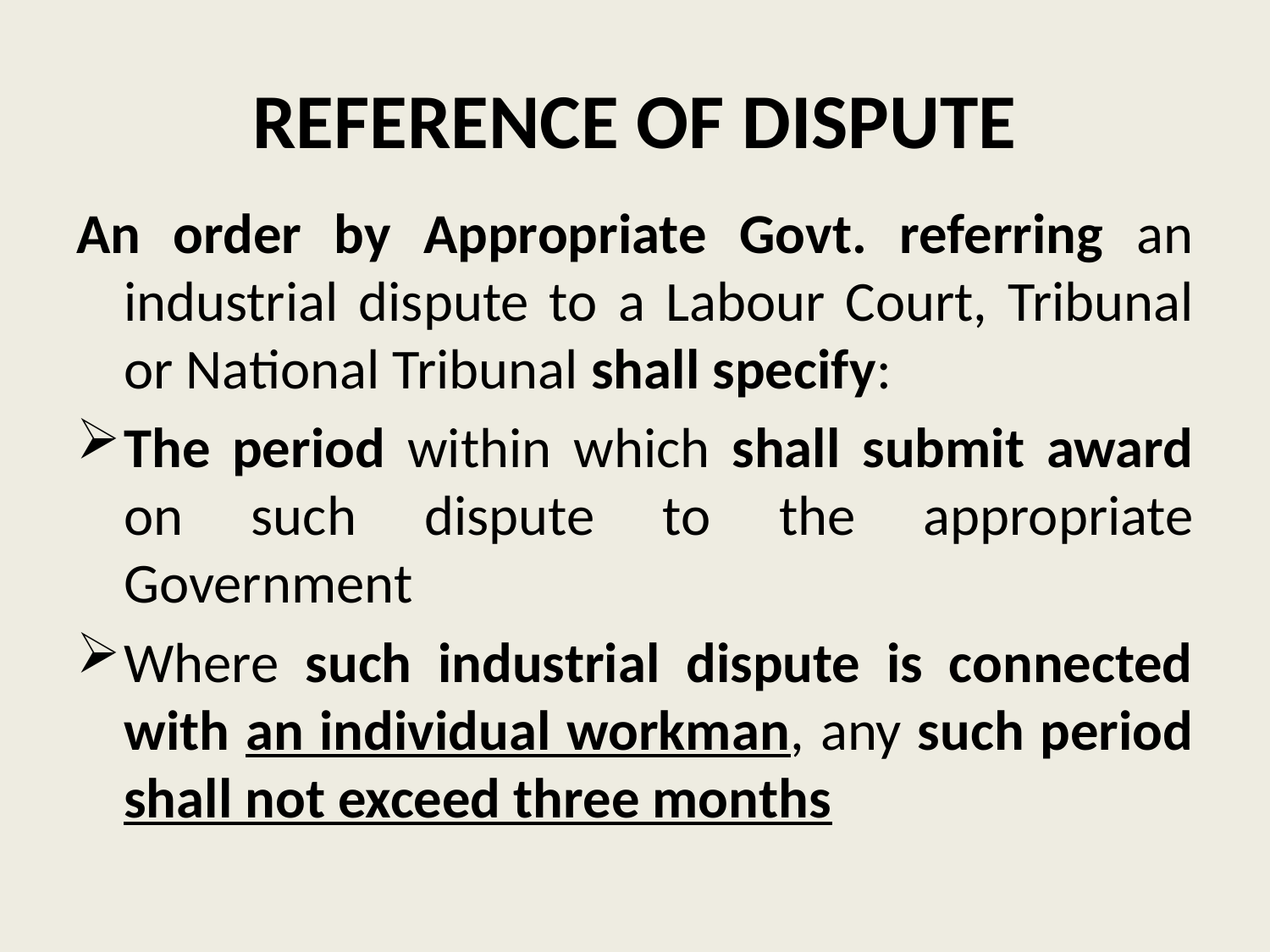

# REFERENCE OF DISPUTE
An order by Appropriate Govt. referring an industrial dispute to a Labour Court, Tribunal or National Tribunal shall specify:
The period within which shall submit award on such dispute to the appropriate Government
Where such industrial dispute is connected with an individual workman, any such period shall not exceed three months